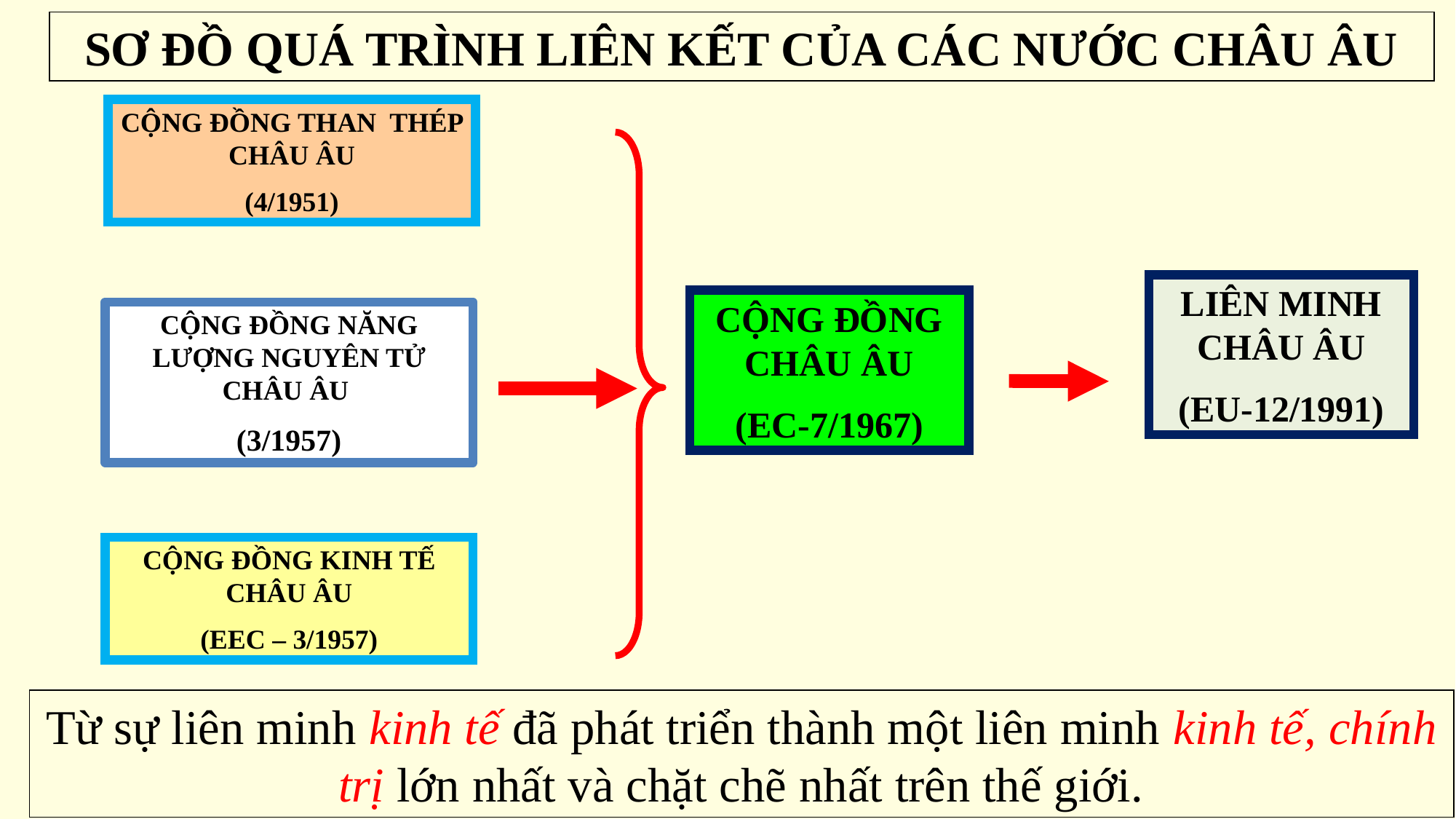

SƠ ĐỒ QUÁ TRÌNH LIÊN KẾT CỦA CÁC NƯỚC CHÂU ÂU
CỘNG ĐỒNG THAN  THÉP CHÂU ÂU
(4/1951)

LIÊN MINH CHÂU ÂU
(EU-12/1991)
CỘNG ĐỒNG CHÂU ÂU
(EC-7/1967)
CỘNG ĐỒNG NĂNG LƯỢNG NGUYÊN TỬ CHÂU ÂU
(3/1957)

CỘNG ĐỒNG KINH TẾ CHÂU ÂU
(EEC – 3/1957)
Từ sự liên minh kinh tế đã phát triển thành một liên minh kinh tế, chính trị lớn nhất và chặt chẽ nhất trên thế giới.